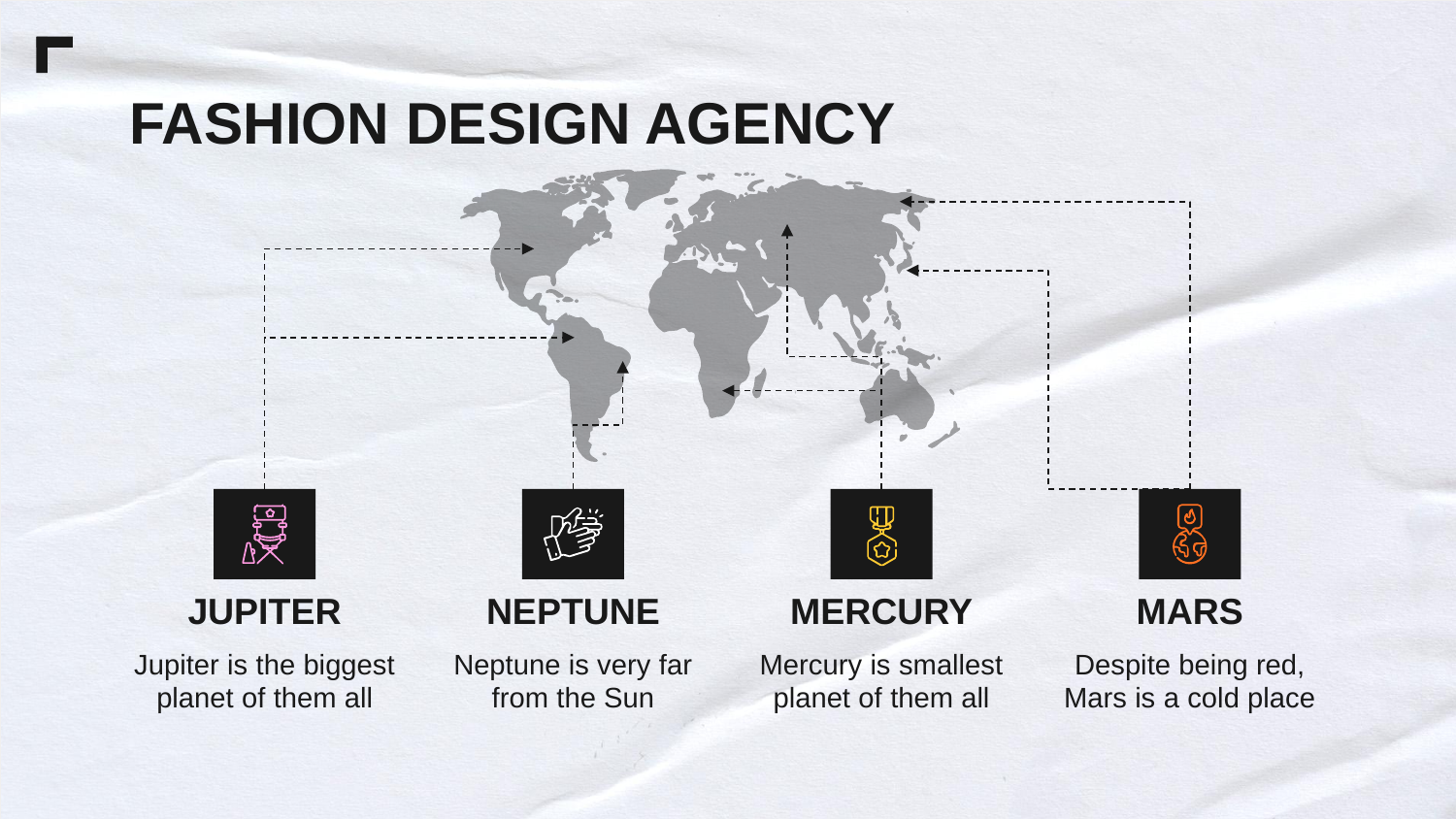

# FASHION DESIGN AGENCY

MERCURY
Mercury is smallest planet of them all
MARS
Despite being red, Mars is a cold place
JUPITER
Jupiter is the biggest planet of them all
NEPTUNE
Neptune is very far from the Sun